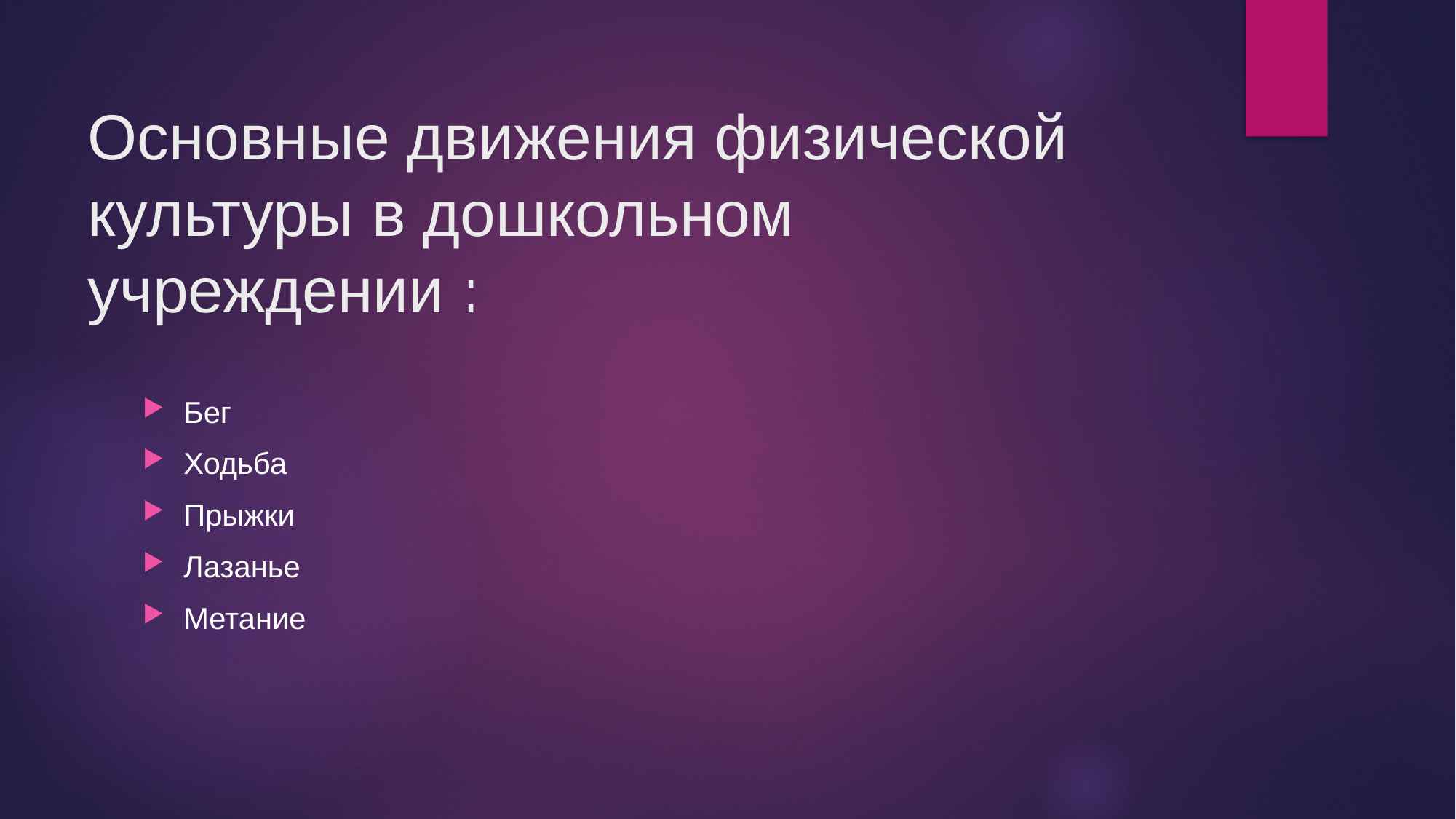

# Основные движения физической культуры в дошкольном учреждении :
Бег
Ходьба
Прыжки
Лазанье
Метание